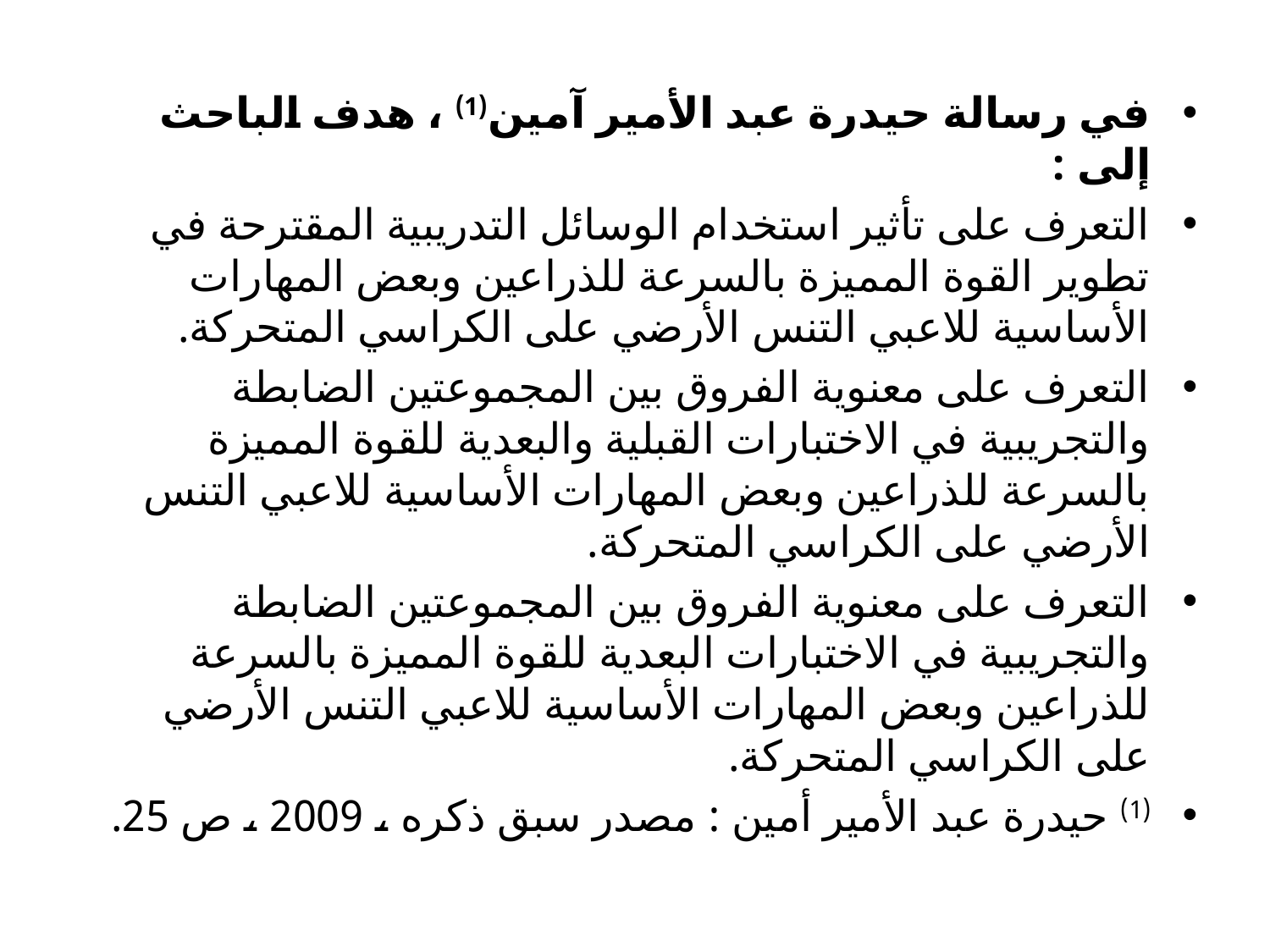

في رسالة حيدرة عبد الأمير آمين(1) ، هدف الباحث إلى :
التعرف على تأثير استخدام الوسائل التدريبية المقترحة في تطوير القوة المميزة بالسرعة للذراعين وبعض المهارات الأساسية للاعبي التنس الأرضي على الكراسي المتحركة.
التعرف على معنوية الفروق بين المجموعتين الضابطة والتجريبية في الاختبارات القبلية والبعدية للقوة المميزة بالسرعة للذراعين وبعض المهارات الأساسية للاعبي التنس الأرضي على الكراسي المتحركة.
التعرف على معنوية الفروق بين المجموعتين الضابطة والتجريبية في الاختبارات البعدية للقوة المميزة بالسرعة للذراعين وبعض المهارات الأساسية للاعبي التنس الأرضي على الكراسي المتحركة.
(1) حيدرة عبد الأمير أمين : مصدر سبق ذكره ، 2009 ، ص 25.